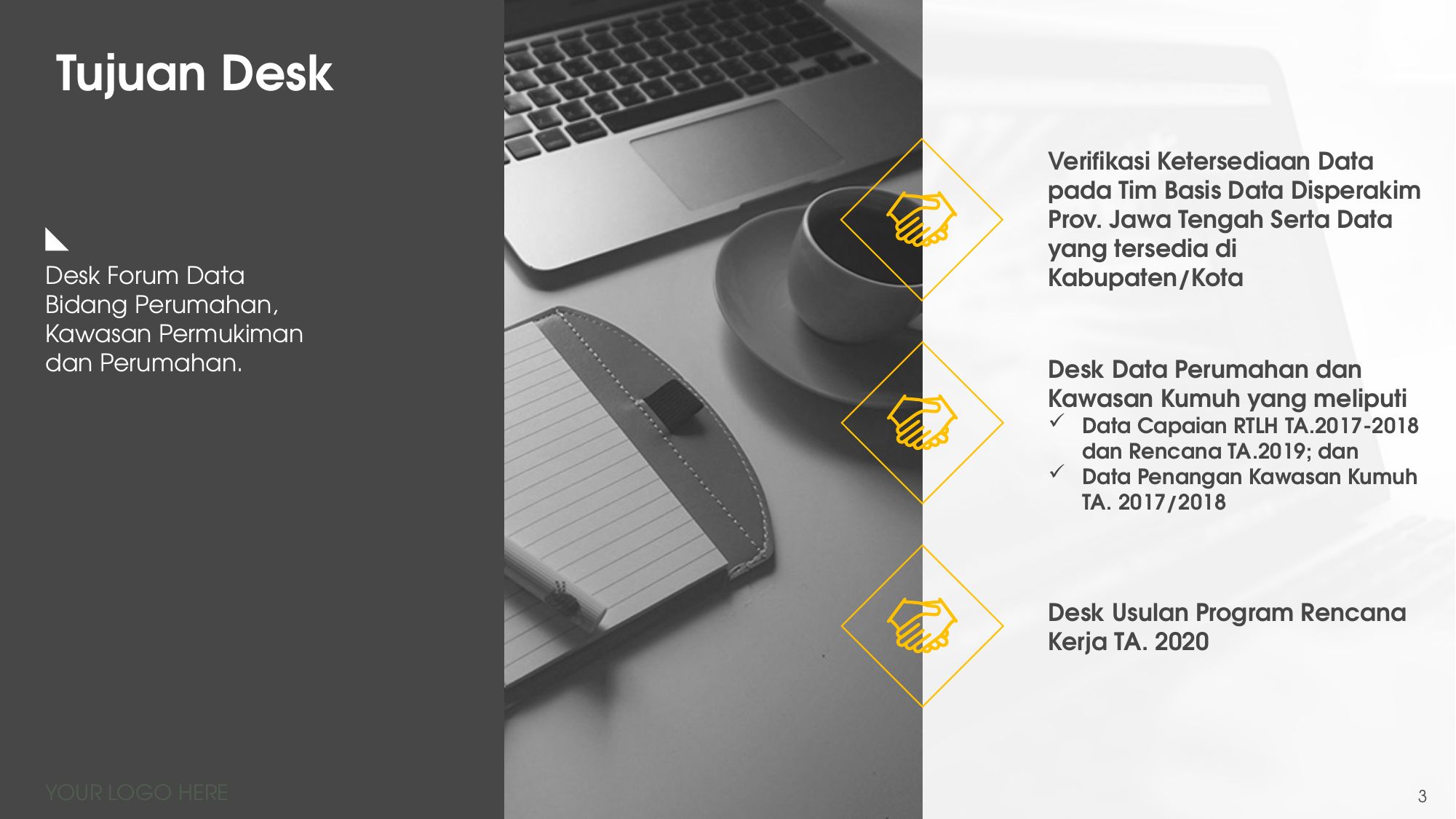

# Tujuan Desk

Verifikasi Ketersediaan Data pada Tim Basis Data Disperakim Prov. Jawa Tengah Serta Data yang tersedia di Kabupaten/Kota

Desk Forum Data Bidang Perumahan, Kawasan Permukiman dan Perumahan.

Desk Data Perumahan dan Kawasan Kumuh yang meliputi
Data Capaian RTLH TA.2017-2018 dan Rencana TA.2019; dan
Data Penangan Kawasan Kumuh TA. 2017/2018

Desk Usulan Program Rencana Kerja TA. 2020
YOUR LOGO HERE